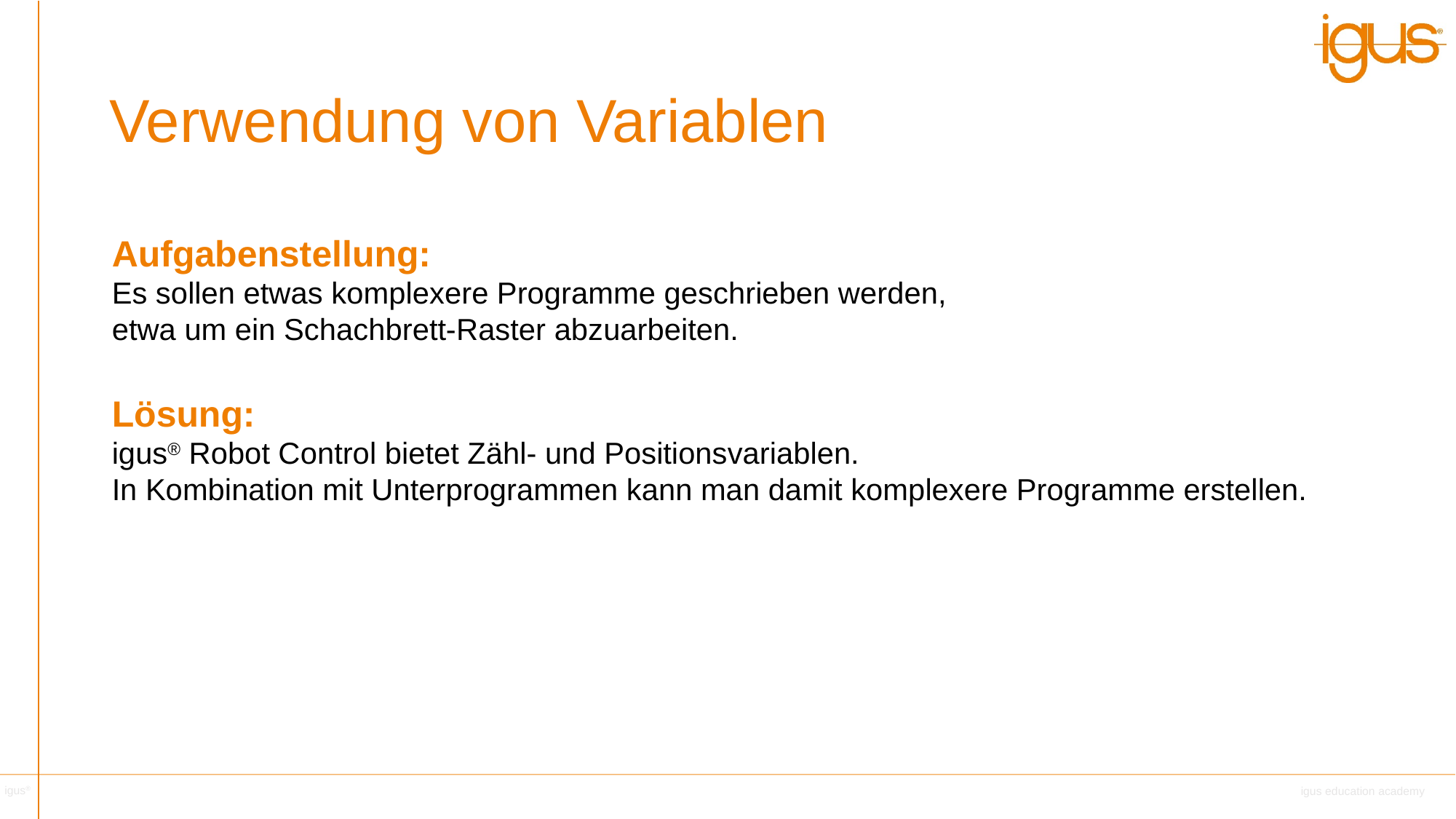

Verwendung von Variablen
Aufgabenstellung:
Es sollen etwas komplexere Programme geschrieben werden,
etwa um ein Schachbrett-Raster abzuarbeiten.
Lösung:
igus® Robot Control bietet Zähl- und Positionsvariablen.
In Kombination mit Unterprogrammen kann man damit komplexere Programme erstellen.